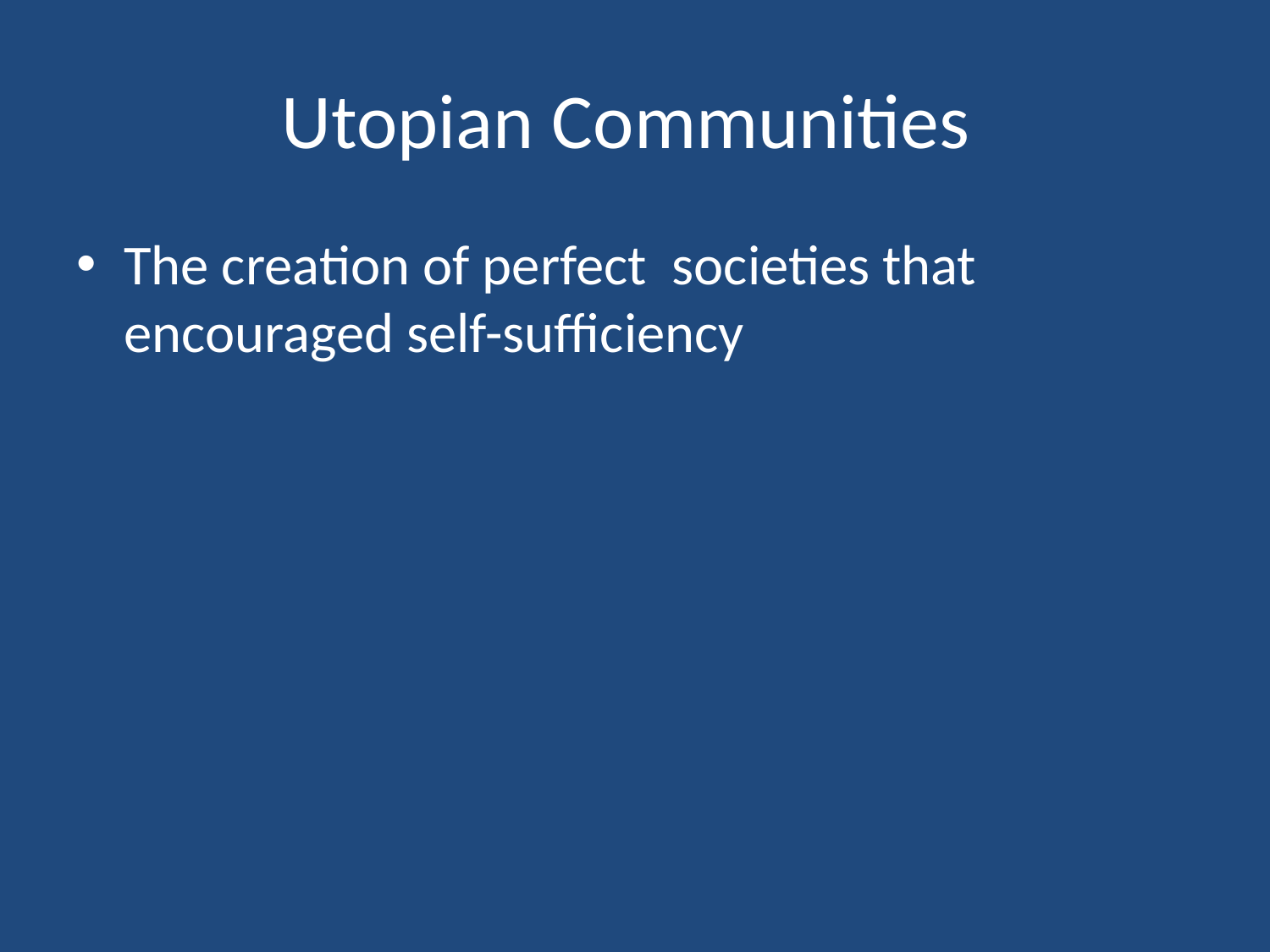

# Utopian Communities
The creation of perfect  societies that encouraged self-sufficiency